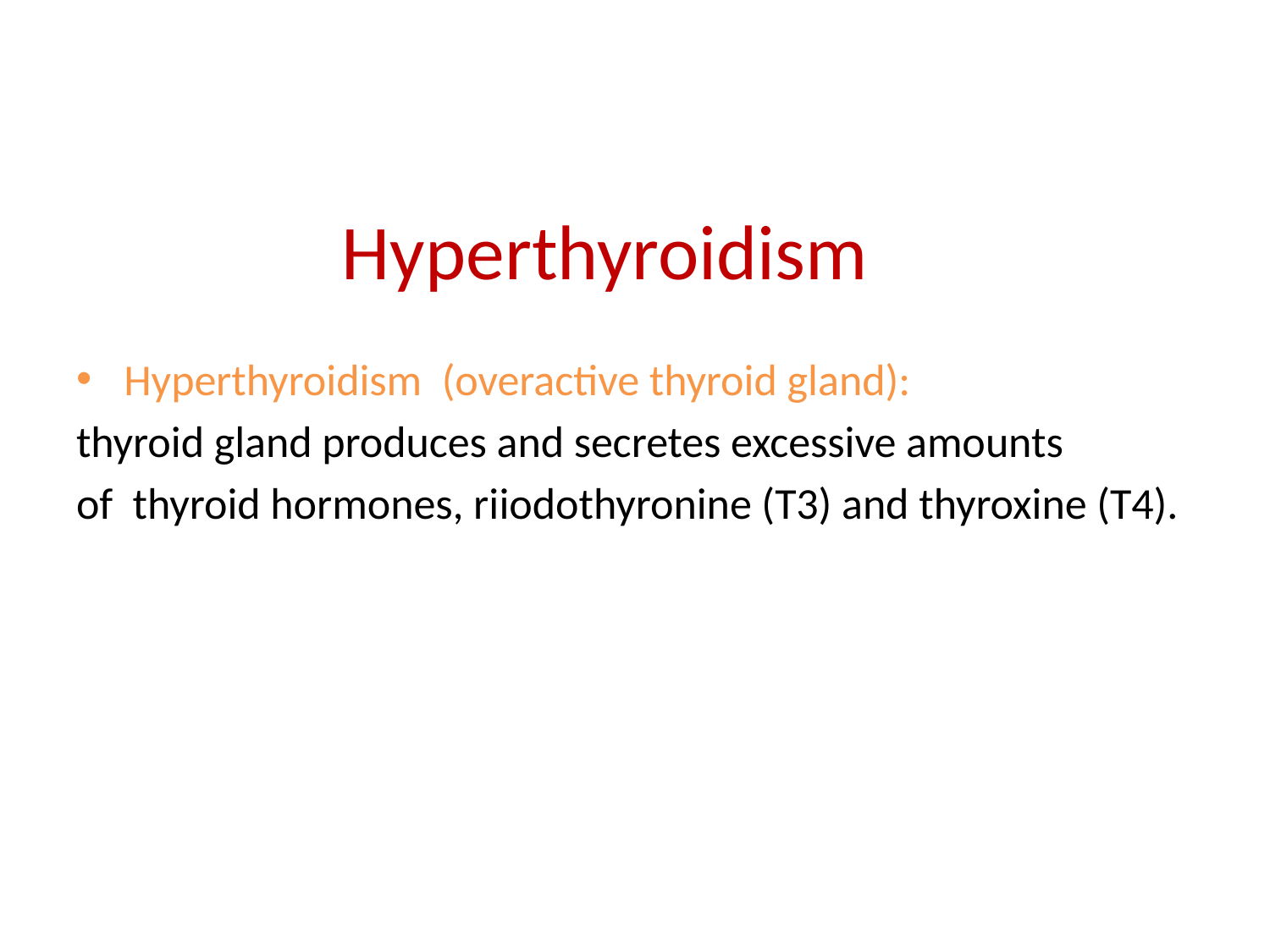

# Hyperthyroidism

Hyperthyroidism  (overactive thyroid gland):
thyroid gland produces and secretes excessive amounts
of  thyroid hormones, riiodothyronine (T3) and thyroxine (T4).